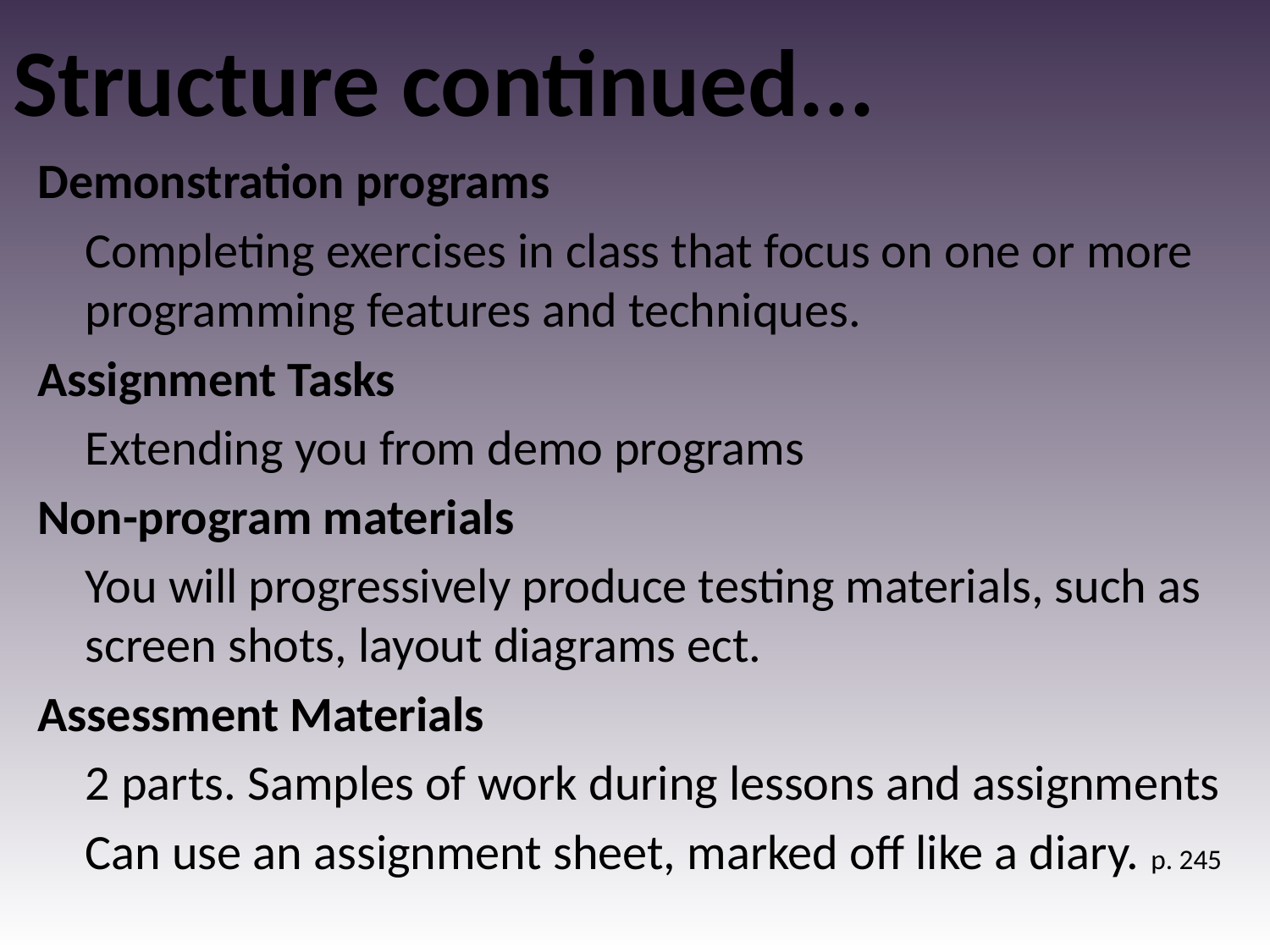

# Structure continued...
Demonstration programs
	Completing exercises in class that focus on one or more programming features and techniques.
Assignment Tasks
	Extending you from demo programs
Non-program materials
	You will progressively produce testing materials, such as screen shots, layout diagrams ect.
Assessment Materials
	2 parts. Samples of work during lessons and assignments
	Can use an assignment sheet, marked off like a diary. p. 245